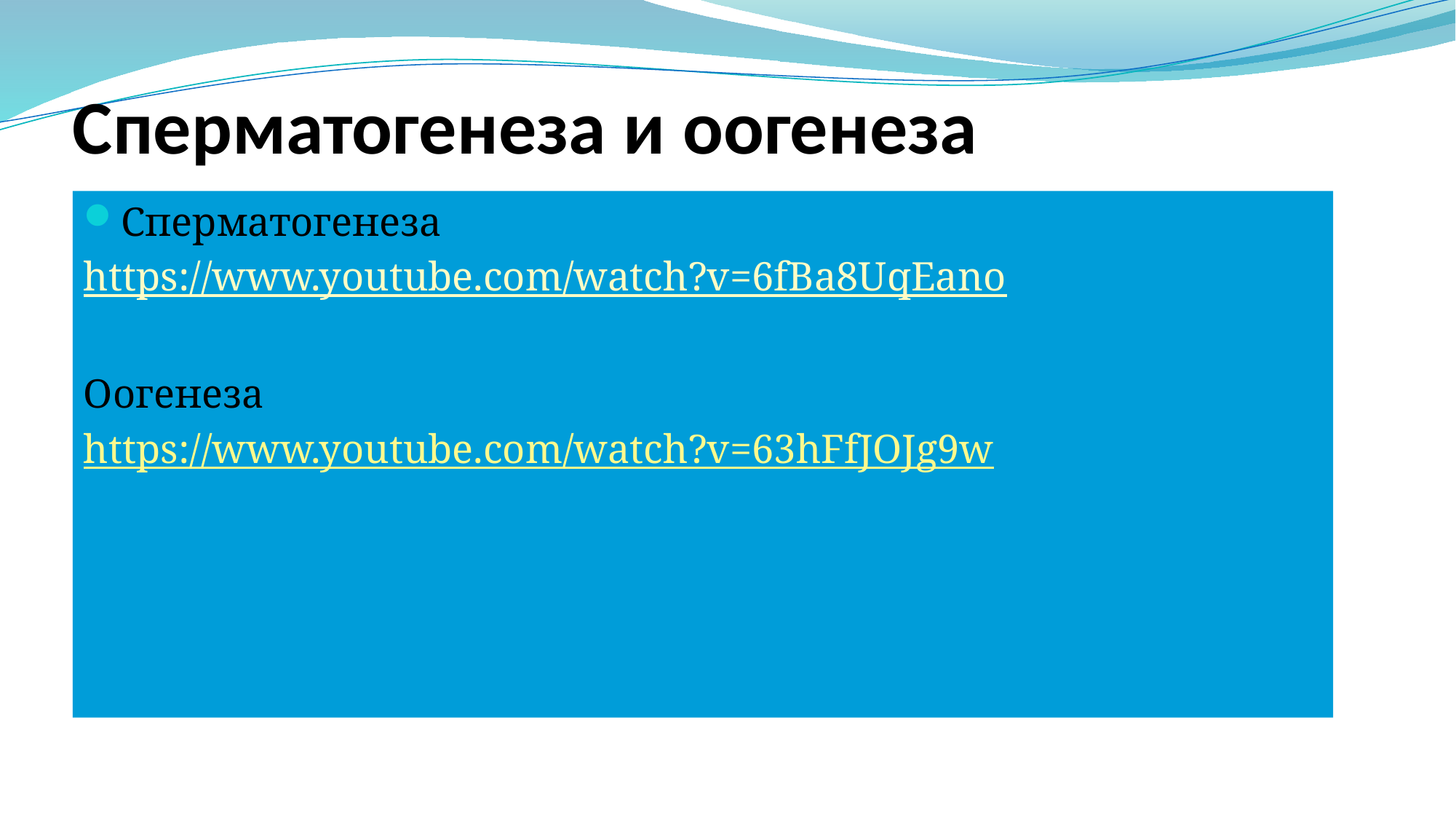

# Сперматогенеза и оогенеза
Сперматогенеза
https://www.youtube.com/watch?v=6fBa8UqEano

Oогенеза
https://www.youtube.com/watch?v=63hFfJOJg9w